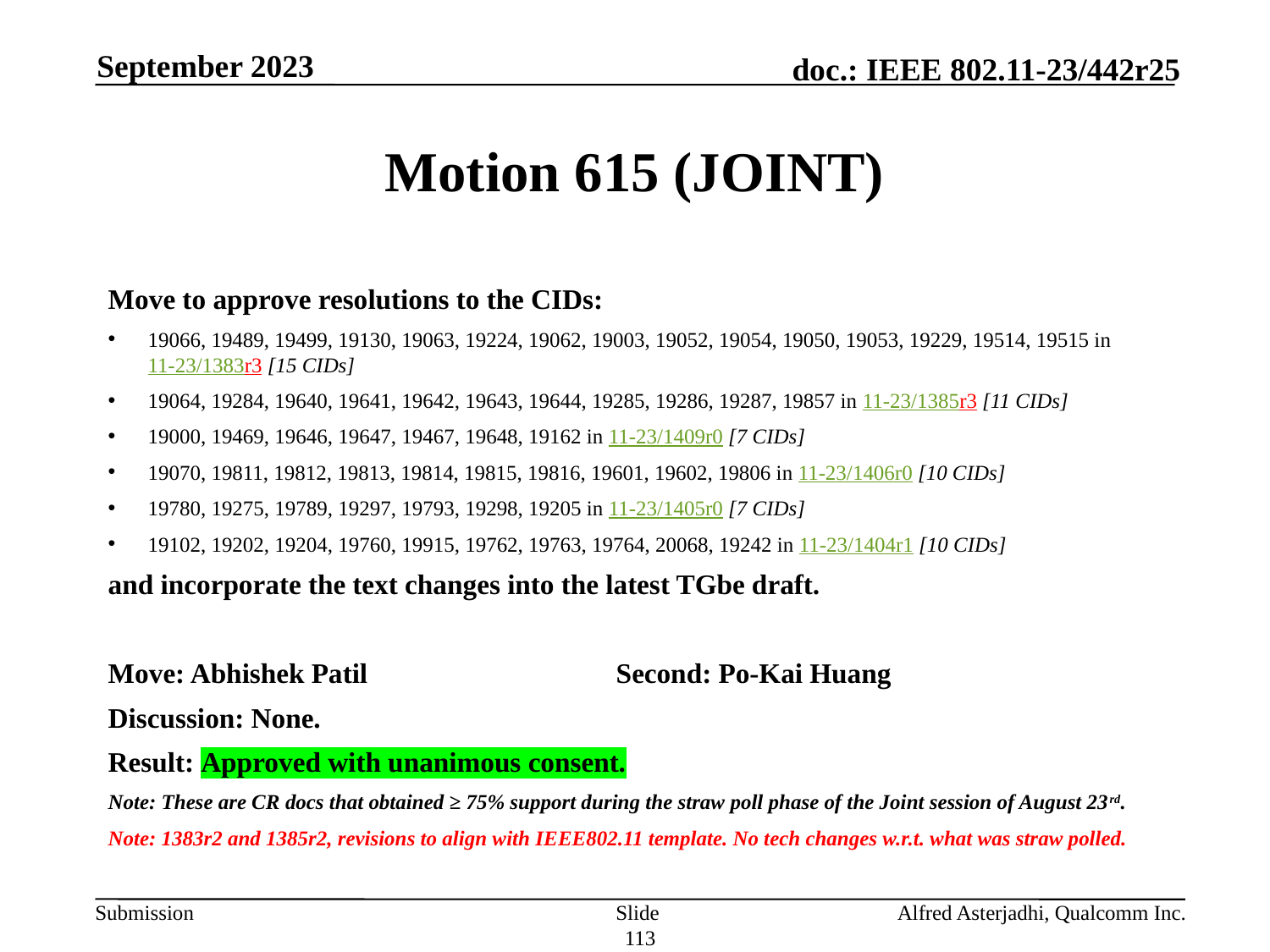

September 2023
# Motion 615 (JOINT)
Move to approve resolutions to the CIDs:
19066, 19489, 19499, 19130, 19063, 19224, 19062, 19003, 19052, 19054, 19050, 19053, 19229, 19514, 19515 in 11-23/1383r3 [15 CIDs]
19064, 19284, 19640, 19641, 19642, 19643, 19644, 19285, 19286, 19287, 19857 in 11-23/1385r3 [11 CIDs]
19000, 19469, 19646, 19647, 19467, 19648, 19162 in 11-23/1409r0 [7 CIDs]
19070, 19811, 19812, 19813, 19814, 19815, 19816, 19601, 19602, 19806 in 11-23/1406r0 [10 CIDs]
19780, 19275, 19789, 19297, 19793, 19298, 19205 in 11-23/1405r0 [7 CIDs]
19102, 19202, 19204, 19760, 19915, 19762, 19763, 19764, 20068, 19242 in 11-23/1404r1 [10 CIDs]
and incorporate the text changes into the latest TGbe draft.

Move: Abhishek Patil		Second: Po-Kai Huang
Discussion: None.
Result: Approved with unanimous consent.
Note: These are CR docs that obtained ≥ 75% support during the straw poll phase of the Joint session of August 23rd.
Note: 1383r2 and 1385r2, revisions to align with IEEE802.11 template. No tech changes w.r.t. what was straw polled.
Slide 113
Alfred Asterjadhi, Qualcomm Inc.